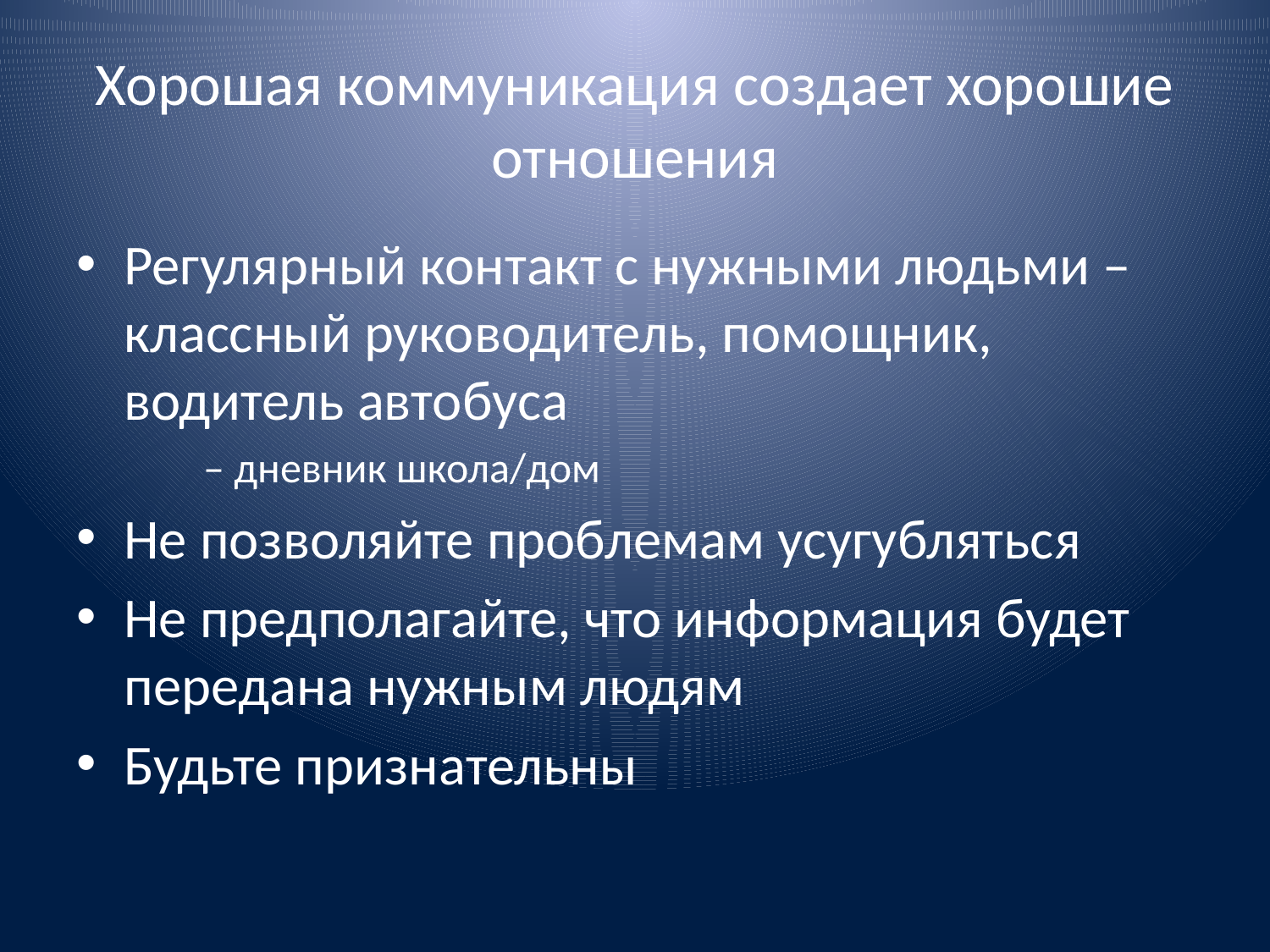

# Хорошая коммуникация создает хорошие отношения
Регулярный контакт с нужными людьми – классный руководитель, помощник, водитель автобуса
– дневник школа/дом
Не позволяйте проблемам усугубляться
Не предполагайте, что информация будет передана нужным людям
Будьте признательны